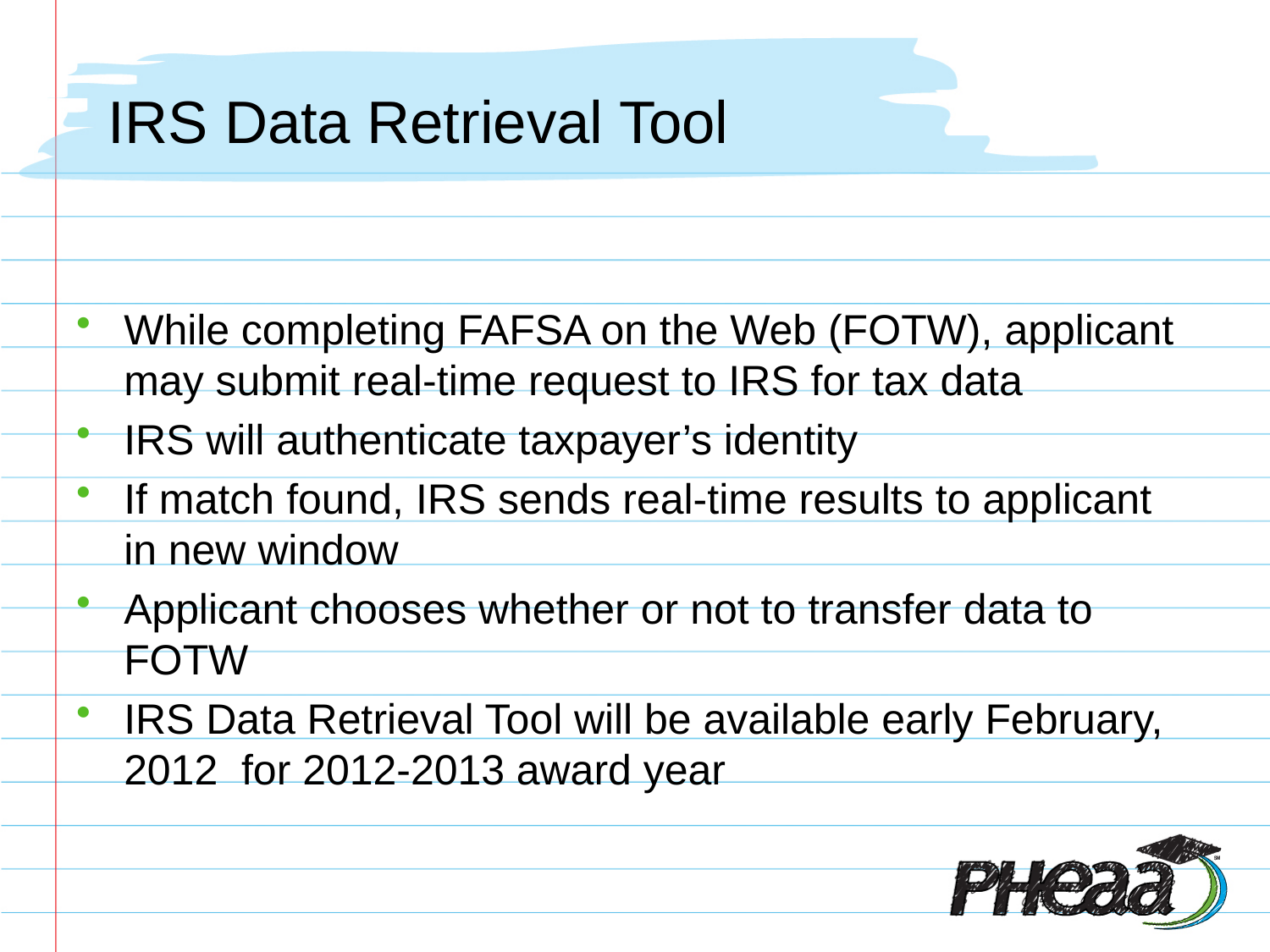

# IRS Data Retrieval Tool
While completing FAFSA on the Web (FOTW), applicant may submit real-time request to IRS for tax data
IRS will authenticate taxpayer’s identity
If match found, IRS sends real-time results to applicant in new window
Applicant chooses whether or not to transfer data to FOTW
IRS Data Retrieval Tool will be available early February, 2012  for 2012-2013 award year